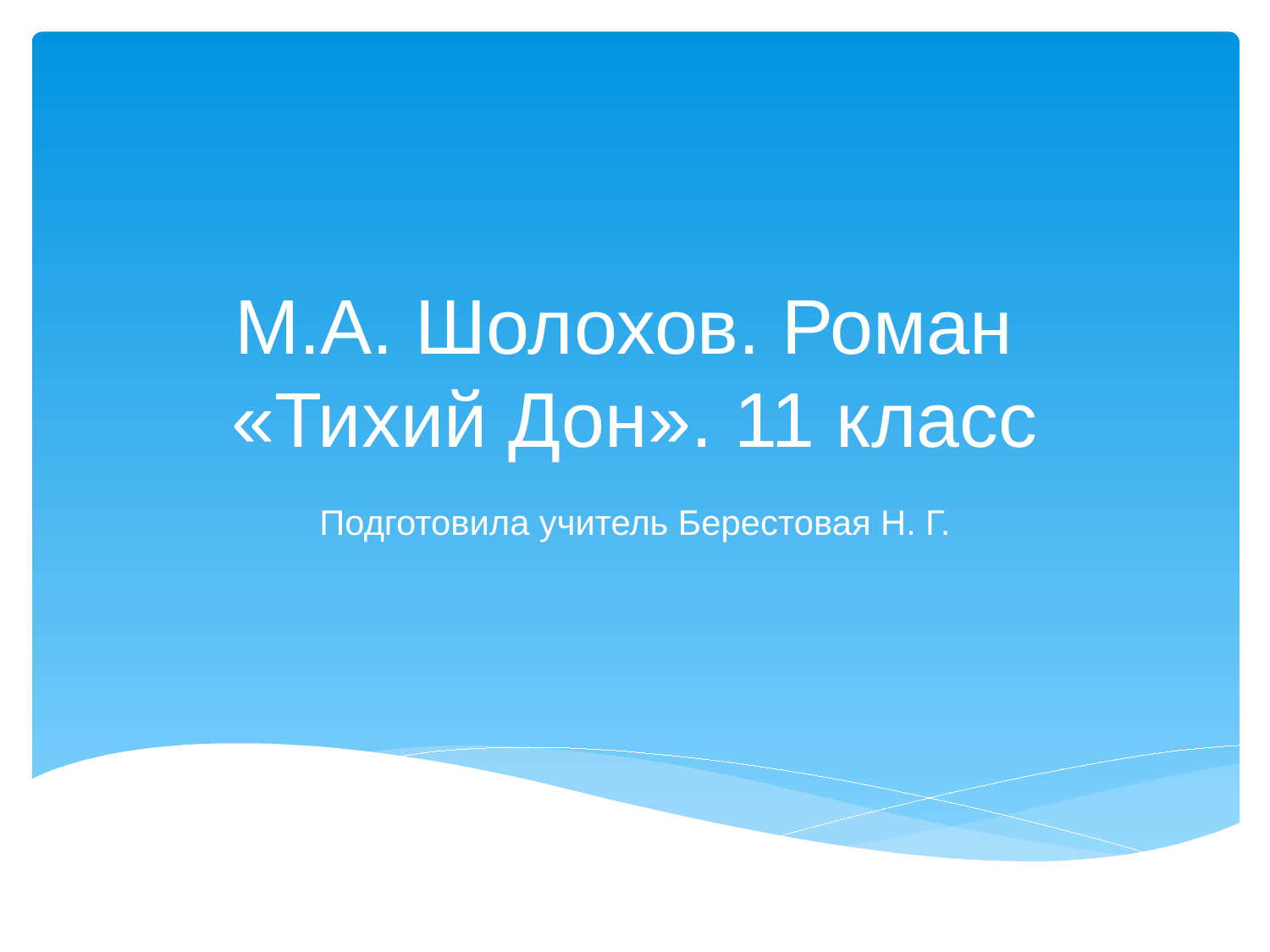

# М.А. Шолохов. Роман «Тихий Дон». 11 класс
Подготовила учитель Берестовая Н. Г.